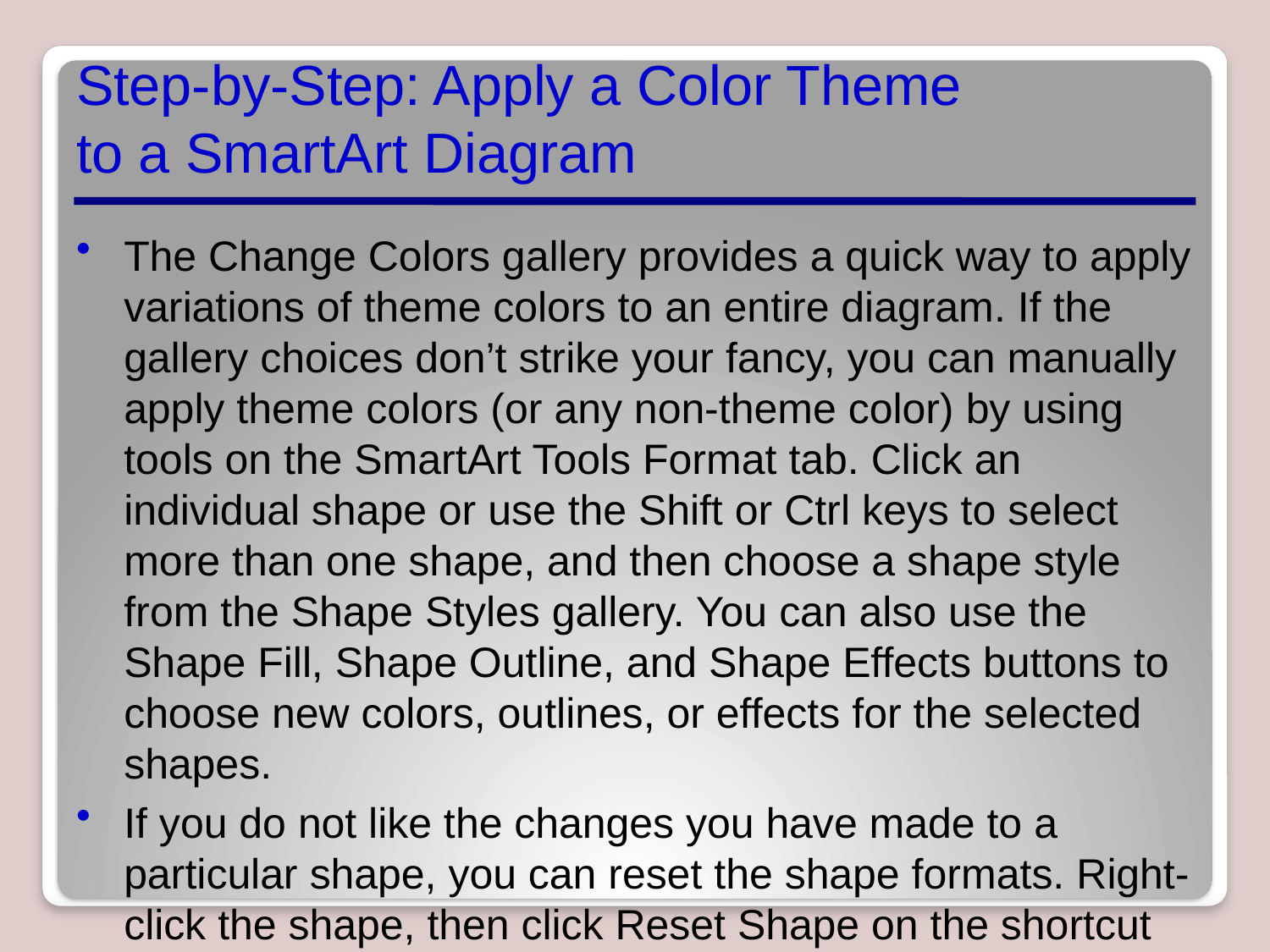

# Step-by-Step: Apply a Color Theme to a SmartArt Diagram
The Change Colors gallery provides a quick way to apply variations of theme colors to an entire diagram. If the gallery choices don’t strike your fancy, you can manually apply theme colors (or any non-theme color) by using tools on the SmartArt Tools Format tab. Click an individual shape or use the Shift or Ctrl keys to select more than one shape, and then choose a shape style from the Shape Styles gallery. You can also use the Shape Fill, Shape Outline, and Shape Effects buttons to choose new colors, outlines, or effects for the selected shapes.
If you do not like the changes you have made to a particular shape, you can reset the shape formats. Right-click the shape, then click Reset Shape on the shortcut menu.